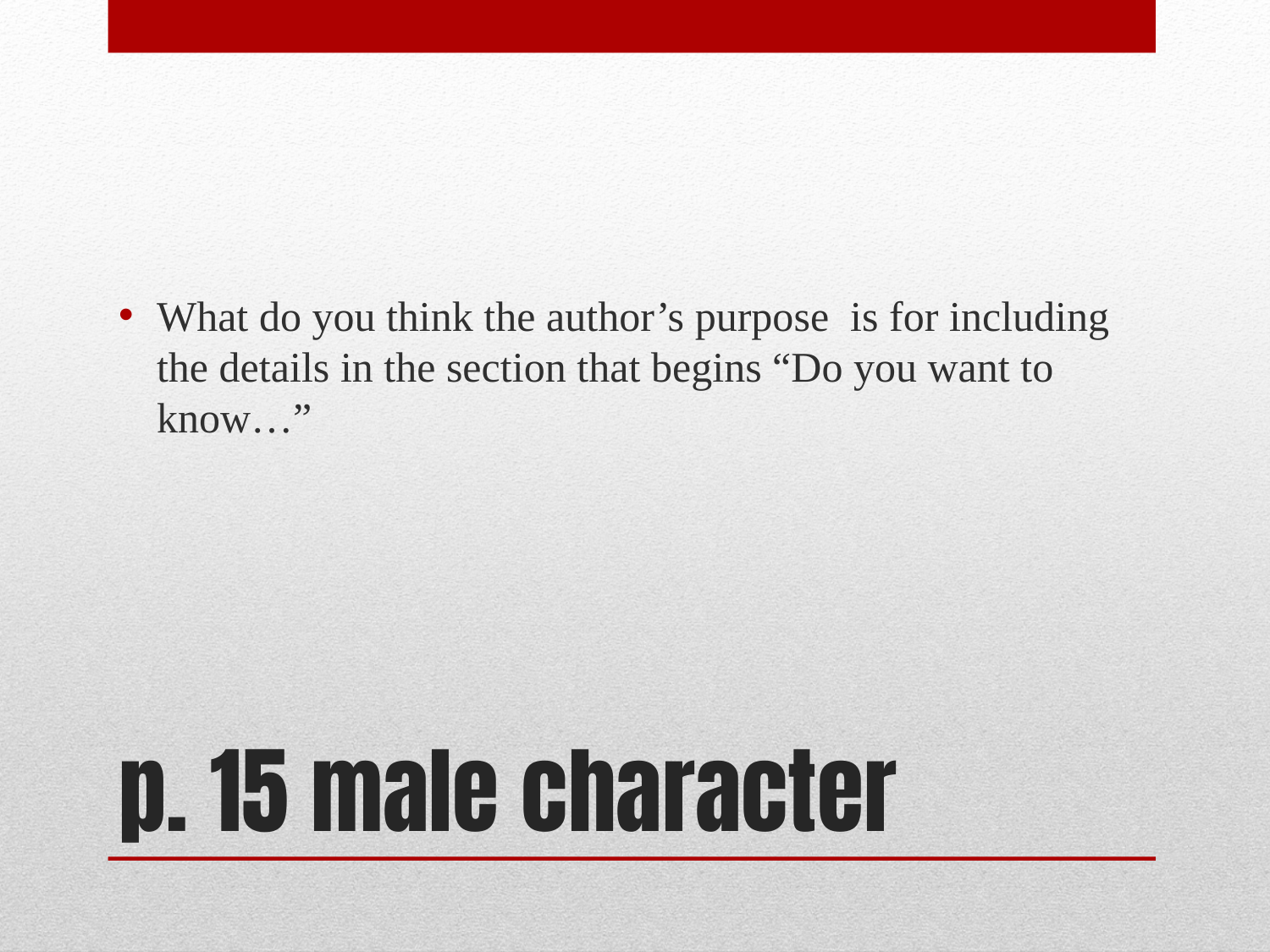

What do you think the author’s purpose  is for including the details in the section that begins “Do you want to know…”
# p. 15 male character